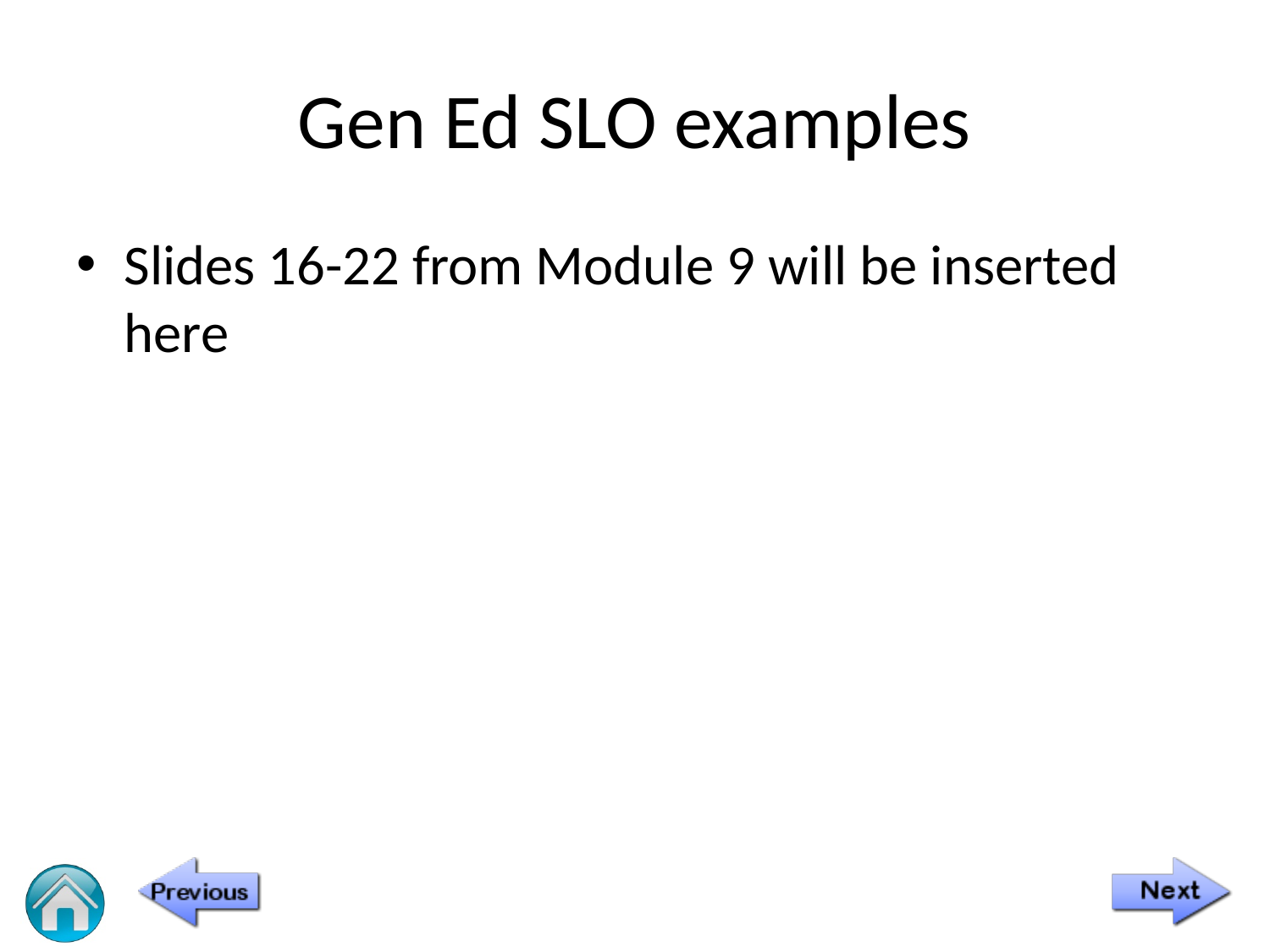

# Gen Ed SLO examples
Slides 16-22 from Module 9 will be inserted here